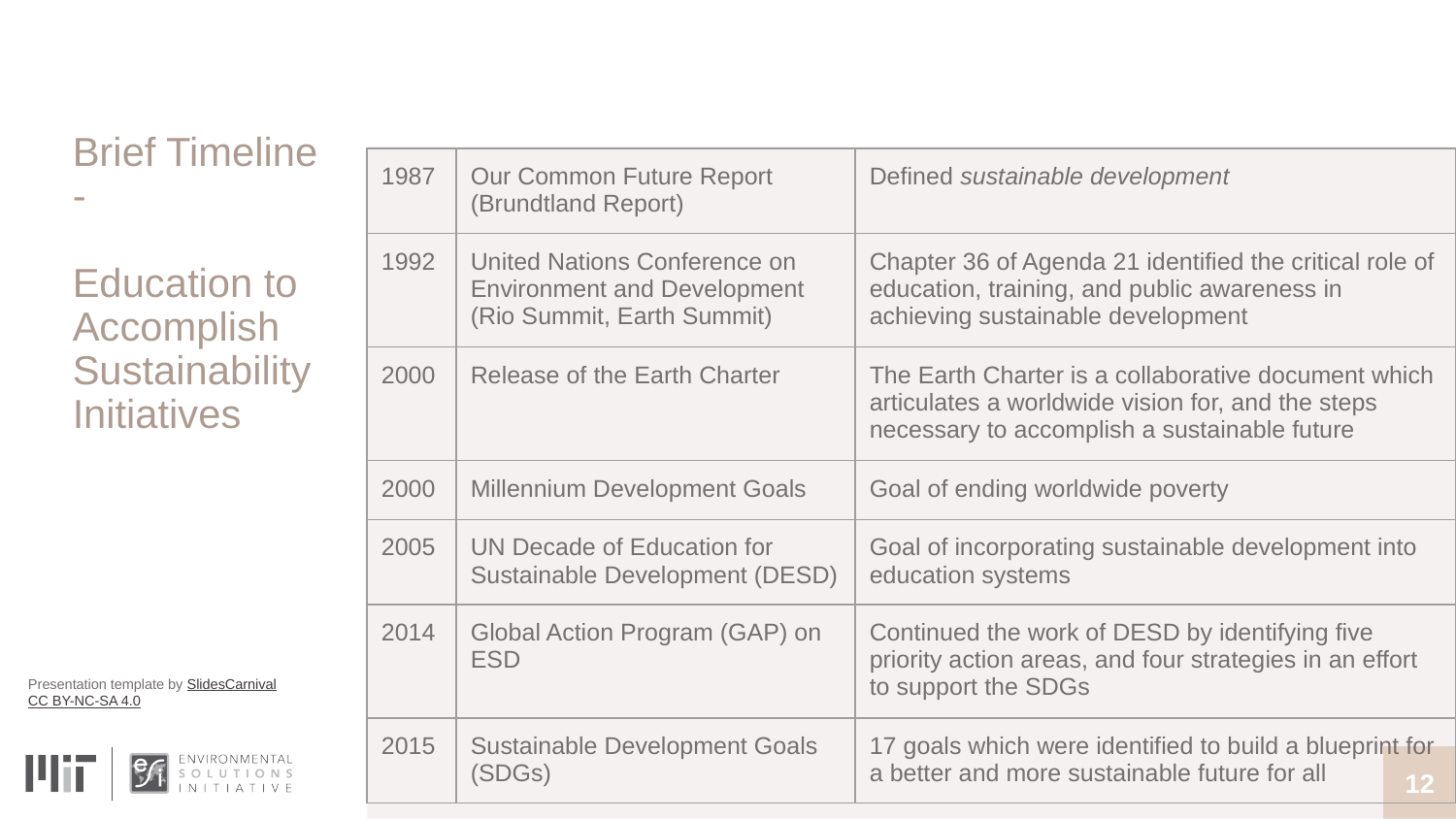

# Brief Timeline -

Education to Accomplish Sustainability Initiatives
| 1987 | Our Common Future Report (Brundtland Report) | Defined sustainable development |
| --- | --- | --- |
| 1992 | United Nations Conference on Environment and Development (Rio Summit, Earth Summit) | Chapter 36 of Agenda 21 identified the critical role of education, training, and public awareness in achieving sustainable development |
| 2000 | Release of the Earth Charter | The Earth Charter is a collaborative document which articulates a worldwide vision for, and the steps necessary to accomplish a sustainable future |
| 2000 | Millennium Development Goals | Goal of ending worldwide poverty |
| 2005 | UN Decade of Education for Sustainable Development (DESD) | Goal of incorporating sustainable development into education systems |
| 2014 | Global Action Program (GAP) on ESD | Continued the work of DESD by identifying five priority action areas, and four strategies in an effort to support the SDGs |
| 2015 | Sustainable Development Goals (SDGs) | 17 goals which were identified to build a blueprint for a better and more sustainable future for all |
12